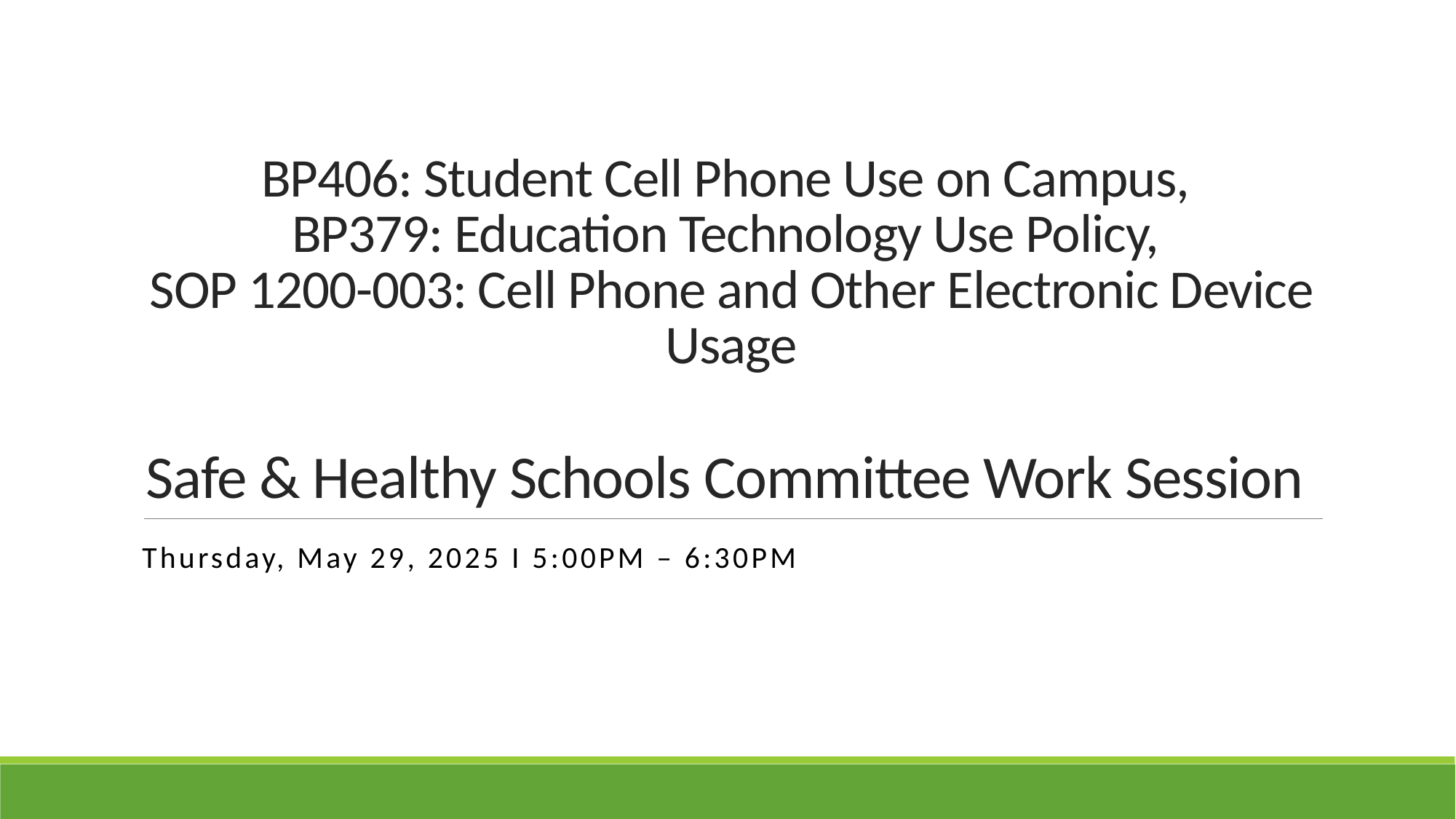

# BP406: Student Cell Phone Use on Campus, BP379: Education Technology Use Policy, SOP 1200-003: Cell Phone and Other Electronic Device Usage Safe & Healthy Schools Committee Work Session
Thursday, May 29, 2025 I 5:00PM – 6:30PM